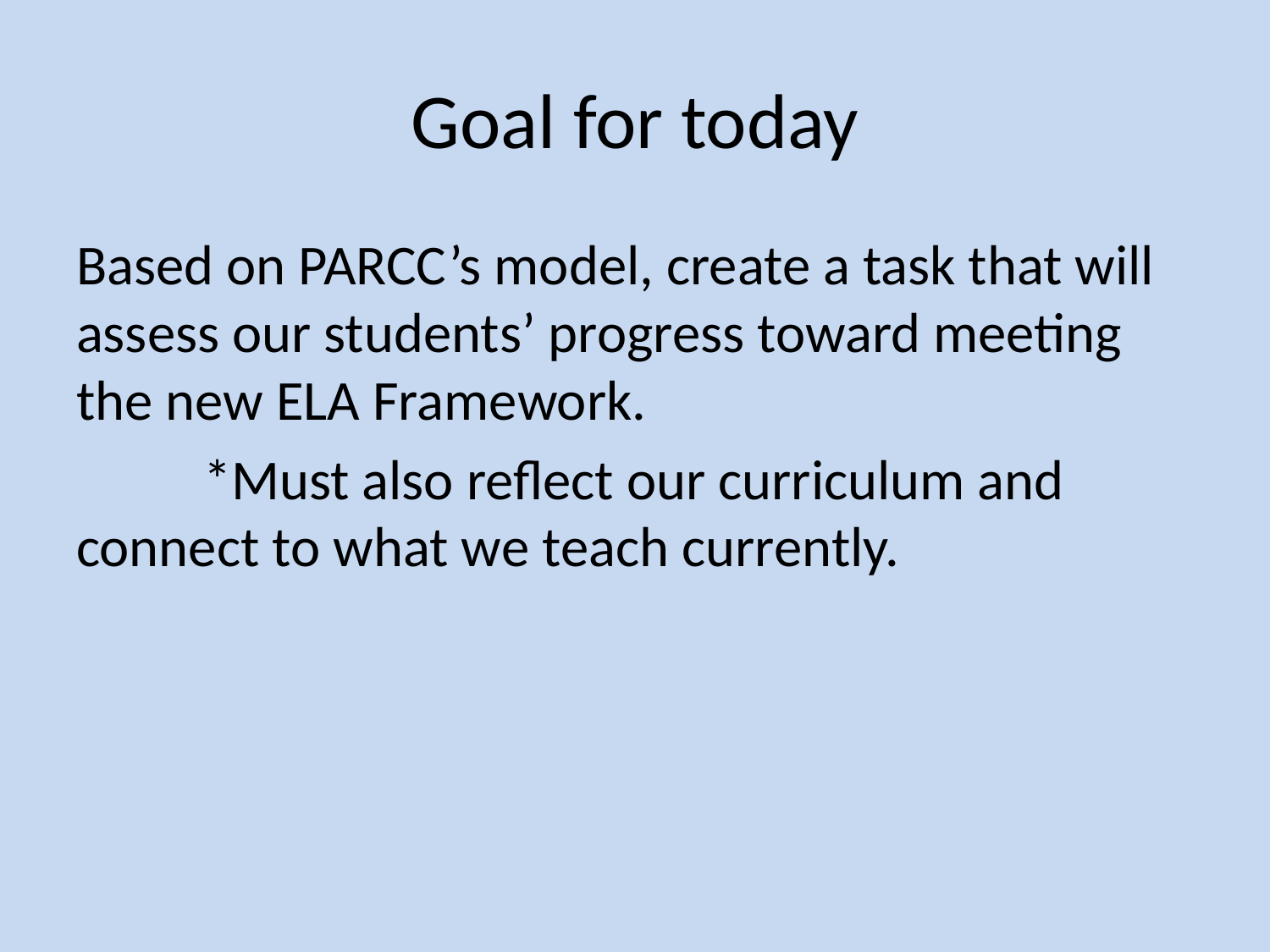

# Goal for today
Based on PARCC’s model, create a task that will assess our students’ progress toward meeting the new ELA Framework.
	*Must also reflect our curriculum and 	connect to what we teach currently.